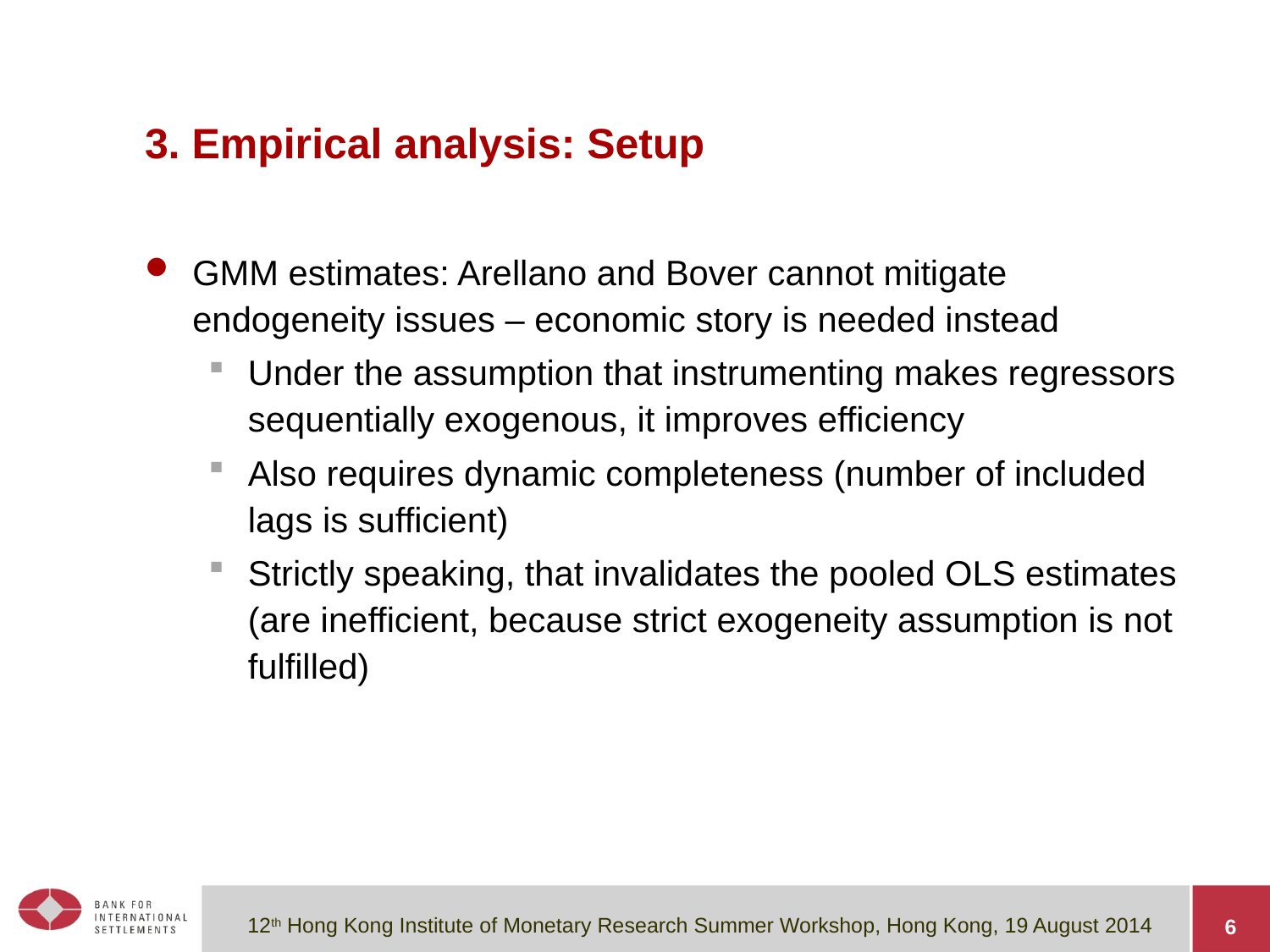

# 3. Empirical analysis: Setup
GMM estimates: Arellano and Bover cannot mitigate endogeneity issues – economic story is needed instead
Under the assumption that instrumenting makes regressors sequentially exogenous, it improves efficiency
Also requires dynamic completeness (number of included lags is sufficient)
Strictly speaking, that invalidates the pooled OLS estimates (are inefficient, because strict exogeneity assumption is not fulfilled)

6